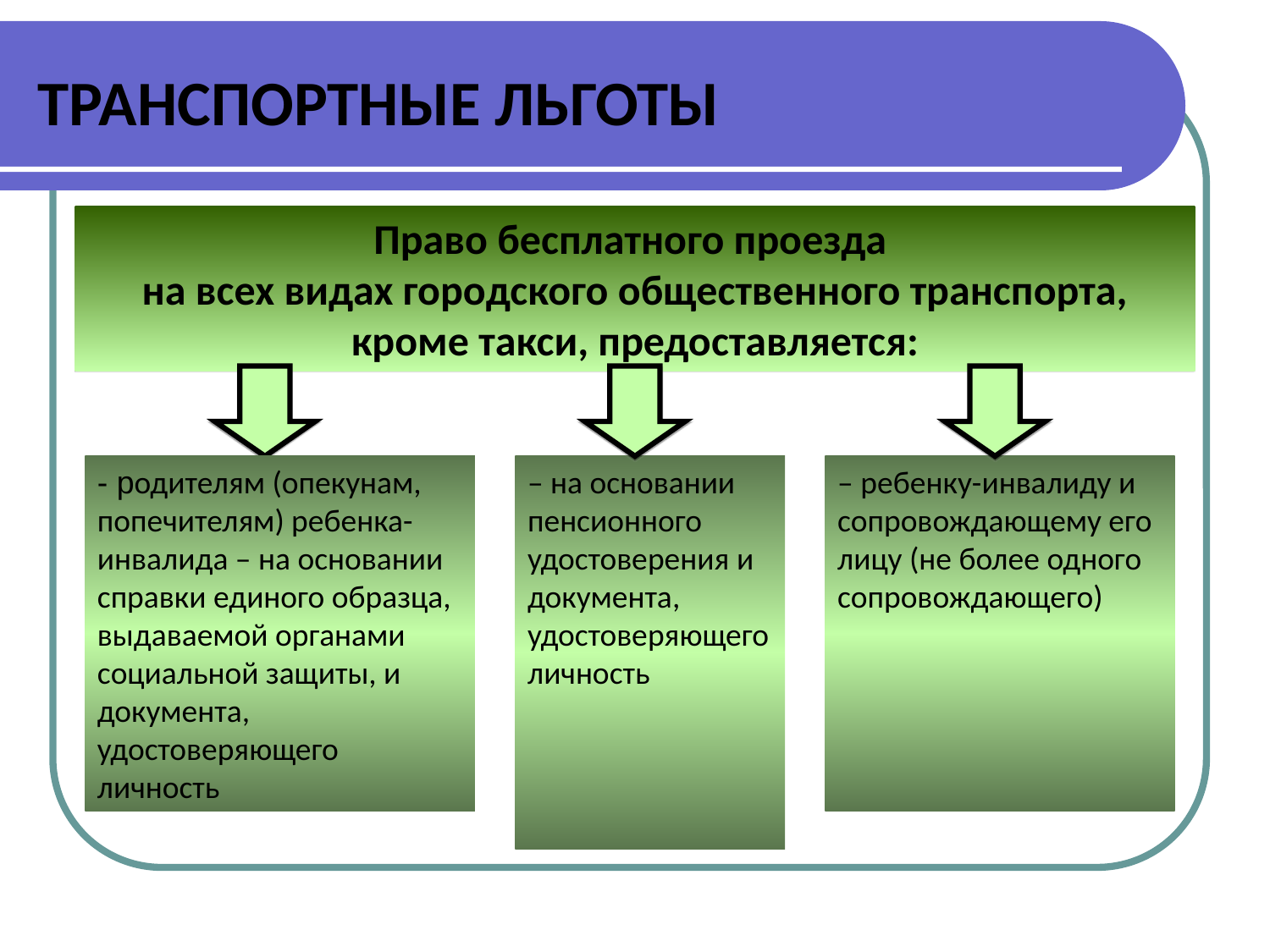

ТРАНСПОРТНЫЕ ЛЬГОТЫ
Право бесплатного проезда
на всех видах городского общественного транспорта, кроме такси, предоставляется:

- родителям (опекунам, попечителям) ребенка-инвалида – на основании справки единого образца, выдаваемой органами социальной защиты, и документа, удостоверяющего личность
– на основании пенсионного удостоверения и документа, удостоверяющего личность

– ребенку-инвалиду и сопровождающему его лицу (не более одного сопровождающего)